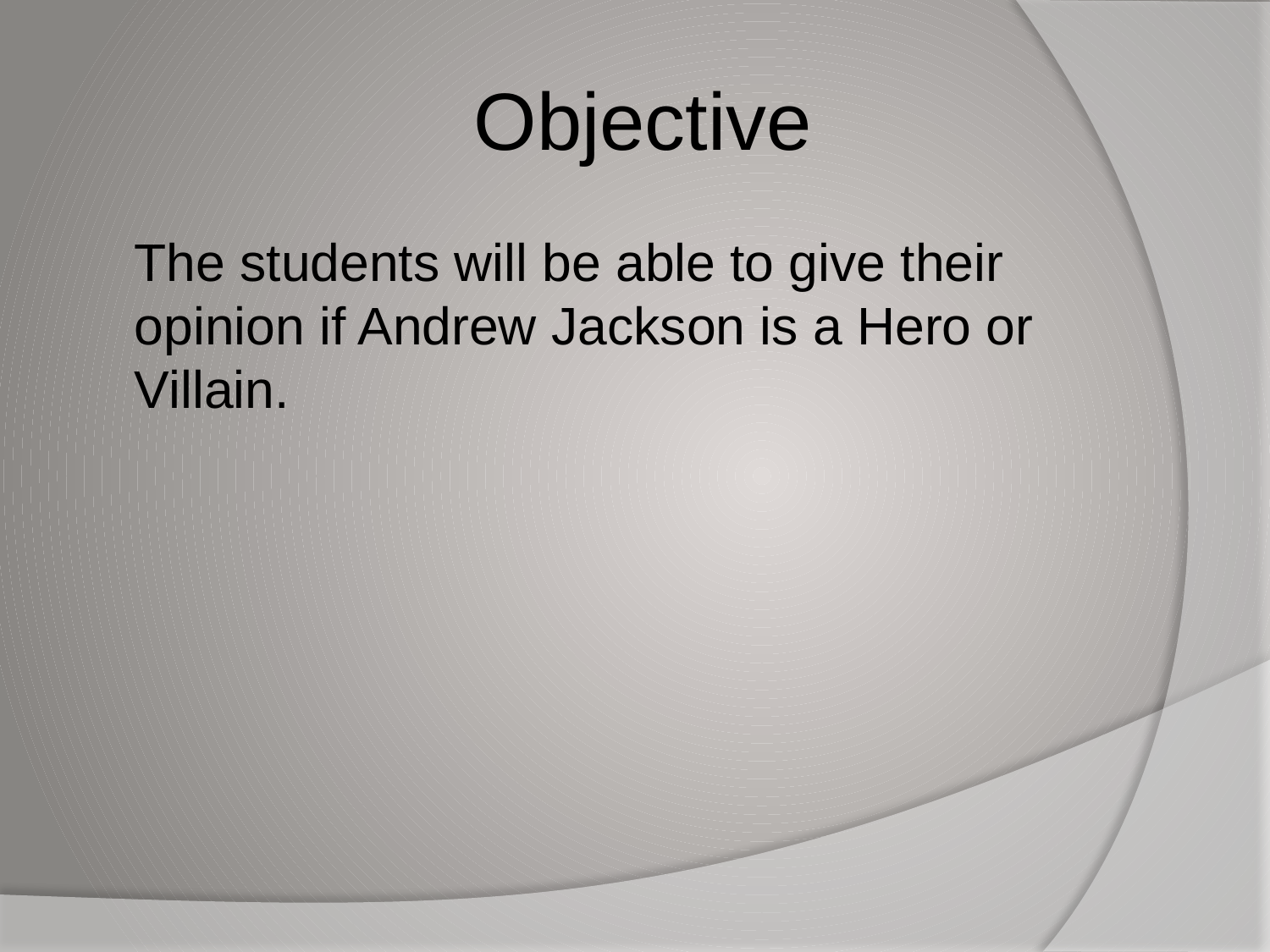

# Objective
	The students will be able to give their opinion if Andrew Jackson is a Hero or Villain.